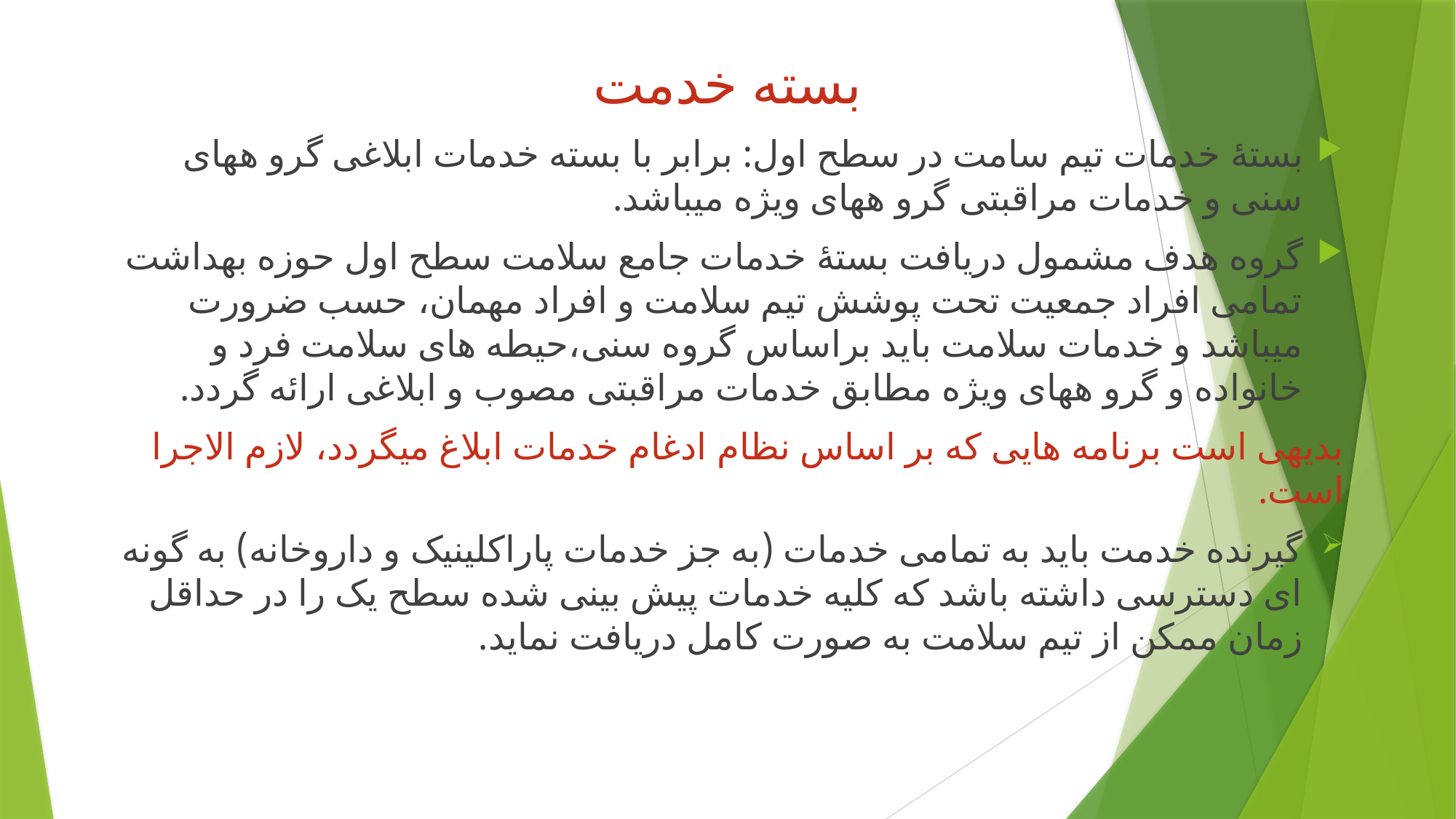

# بسته خدمت
بستۀ خدمات تیم سامت در سطح اول: برابر با بسته خدمات ابلاغی گرو ههای سنی و خدمات مراقبتی گرو ههای ویژه میباشد.
گروه هدف مشمول دریافت بستۀ خدمات جامع سلامت سطح اول حوزه بهداشت تمامی افراد جمعیت تحت پوشش تیم سلامت و افراد مهمان، حسب ضرورت میباشد و خدمات سلامت باید براساس گروه سنی،حیطه های سلامت فرد و خانواده و گرو ههای ویژه مطابق خدمات مراقبتی مصوب و ابلاغی ارائه گردد.
بدیهی است برنامه هایی که بر اساس نظام ادغام خدمات ابلاغ میگردد، لازم الاجرا است.
گیرنده خدمت باید به تمامی خدمات (به جز خدمات پاراکلینیک و داروخانه) به گونه ای دسترسی داشته باشد که کلیه خدمات پیش بینی شده سطح یک را در حداقل زمان ممکن از تیم سلامت به صورت کامل دریافت نماید.